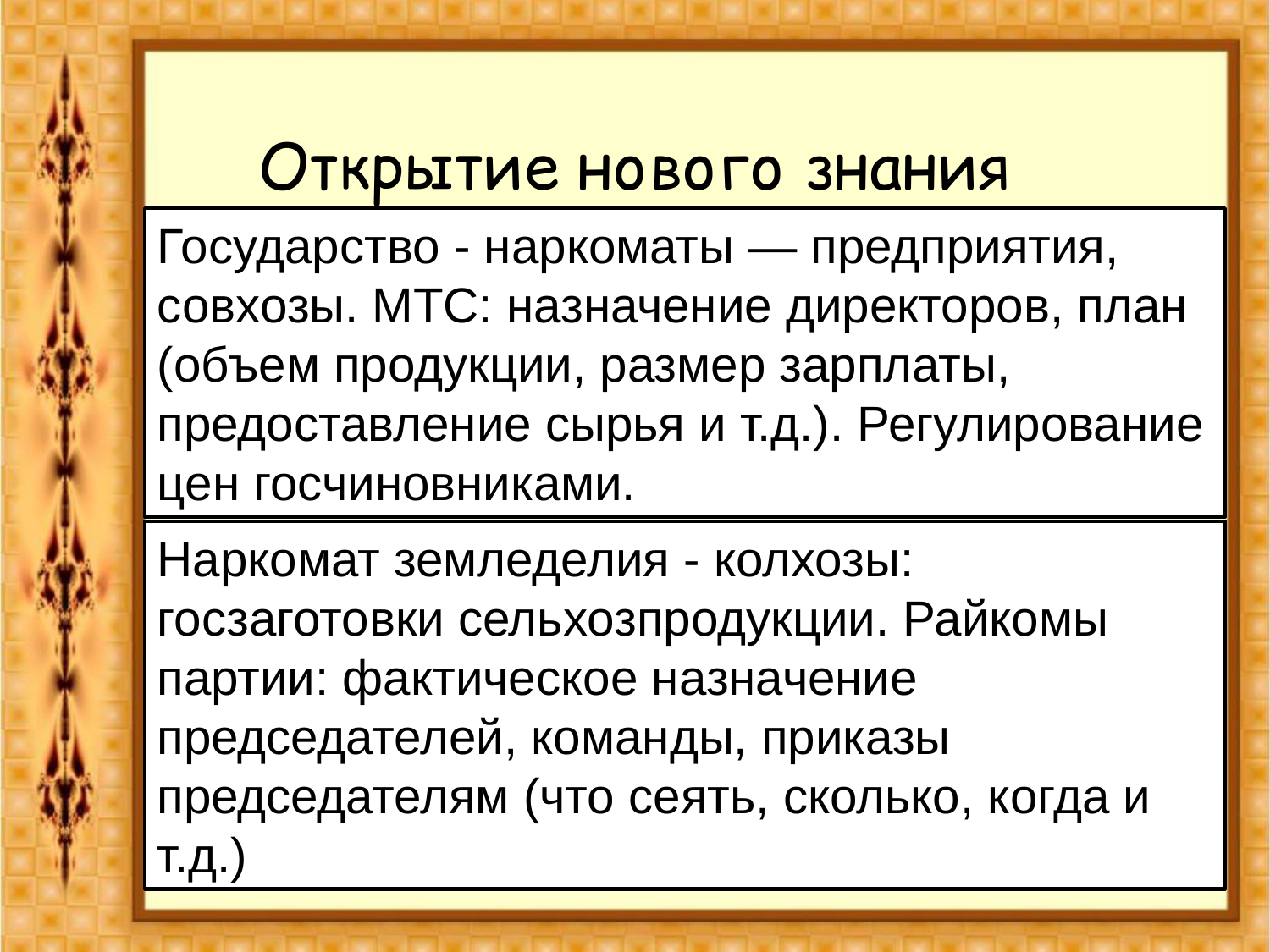

# Открытие нового знания
Государство - наркоматы — предприятия, совхозы. МТС: назначение директоров, план (объем продукции, размер зарплаты, предоставление сырья и т.д.). Регулирование цен госчиновниками.
По схеме на с. 164 раскройте действие этого механизма в отношении госпредприятий, совхозов.

Наркомат земледелия - колхозы: госзаготовки сельхоз­продукции. Райкомы партии: фактическое назначение председателей, команды, приказы председателям (что сеять, сколько, когда и т.д.)
По этой же схеме раскройте действие командной систе­мы в отношении колхозов.